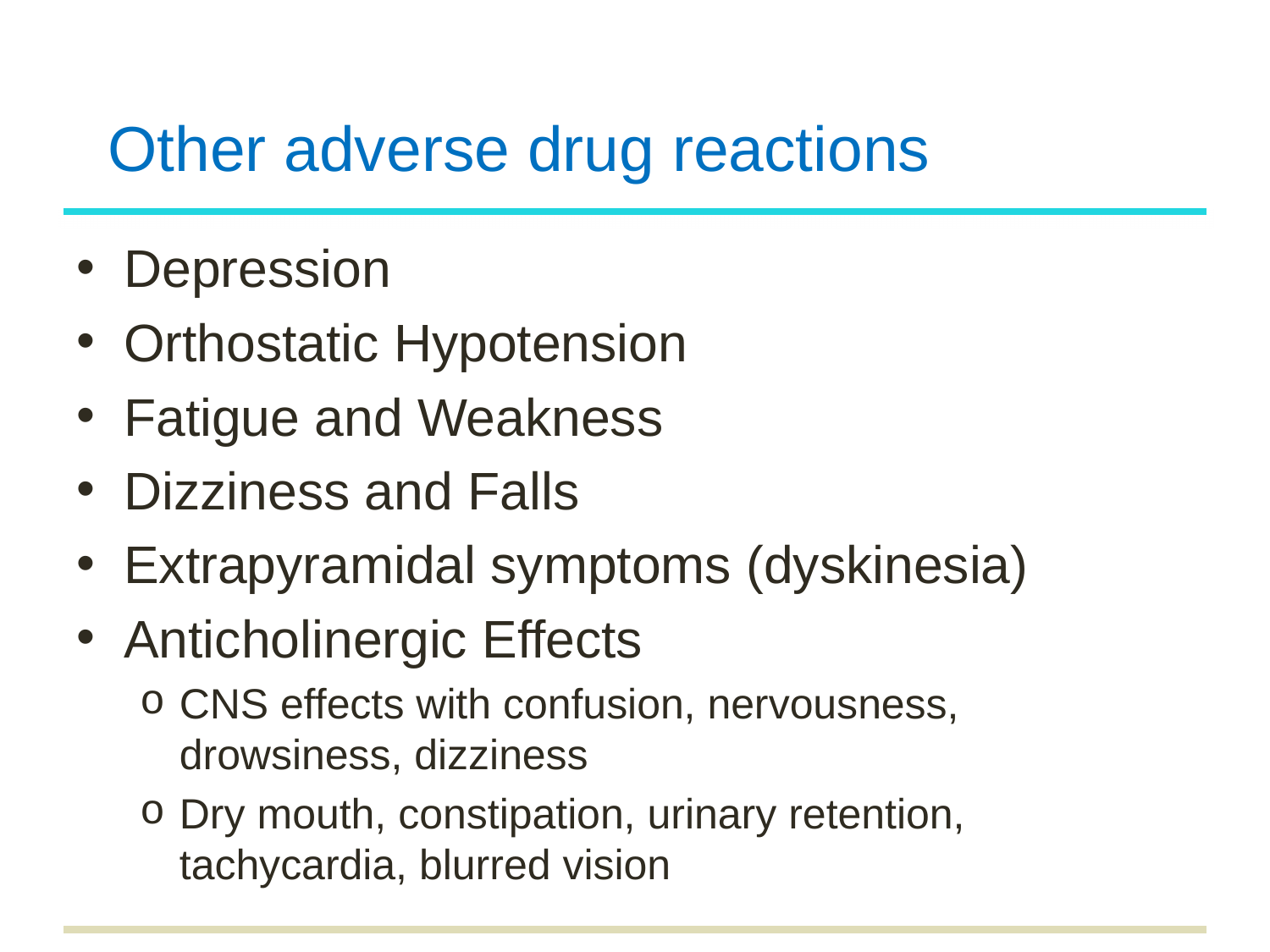

# Other adverse drug reactions
Depression
Orthostatic Hypotension
Fatigue and Weakness
Dizziness and Falls
Extrapyramidal symptoms (dyskinesia)
Anticholinergic Effects
CNS effects with confusion, nervousness, drowsiness, dizziness
Dry mouth, constipation, urinary retention, tachycardia, blurred vision

49